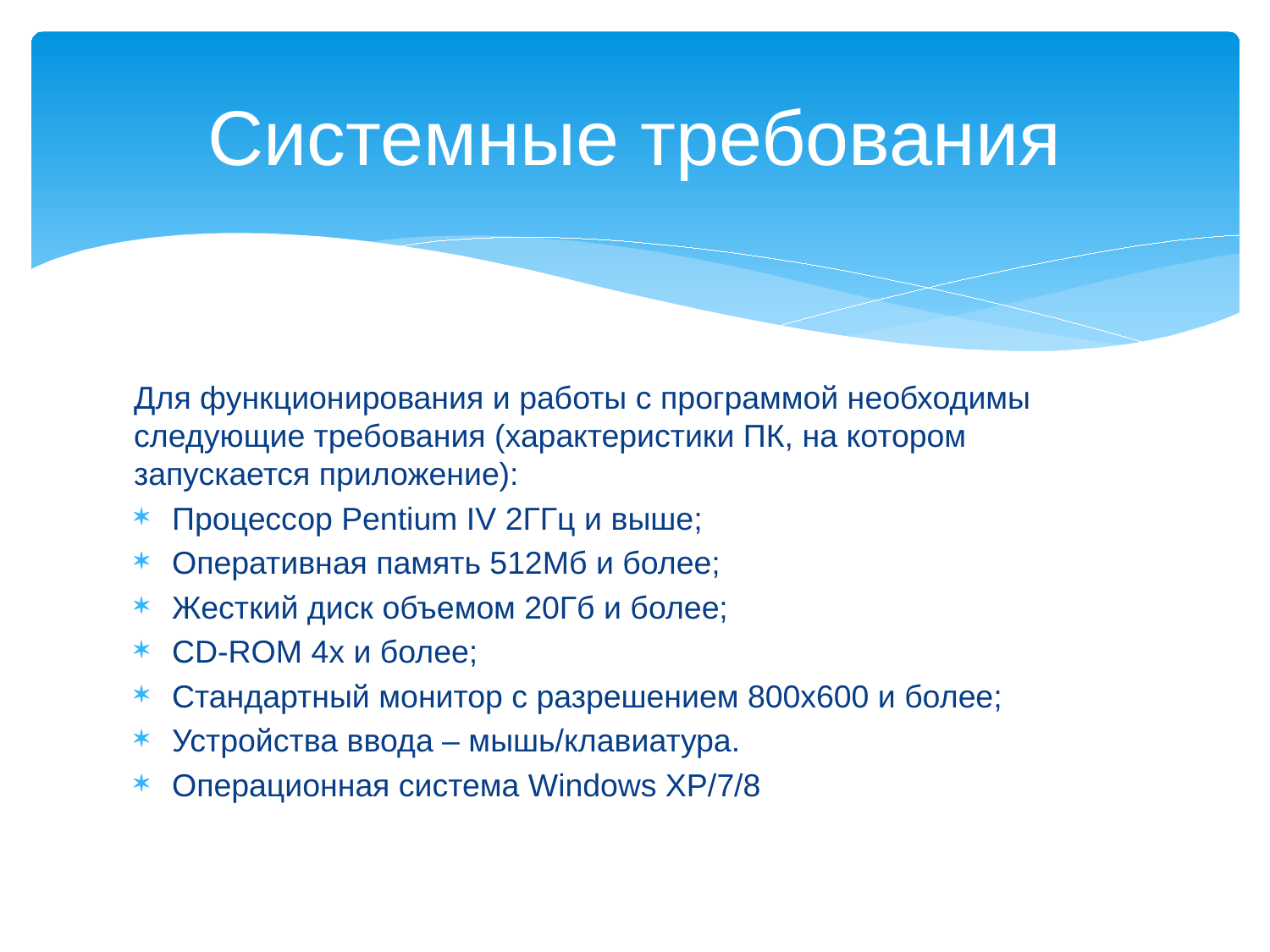

# Системные требования
Для функционирования и работы с программой необходимы следующие требования (характеристики ПК, на котором запускается приложение):
Процессор Pentium IV 2ГГц и выше;
Оперативная память 512Мб и более;
Жесткий диск объемом 20Гб и более;
CD-ROM 4x и более;
Стандартный монитор с разрешением 800х600 и более;
Устройства ввода – мышь/клавиатура.
Операционная система Windows XP/7/8